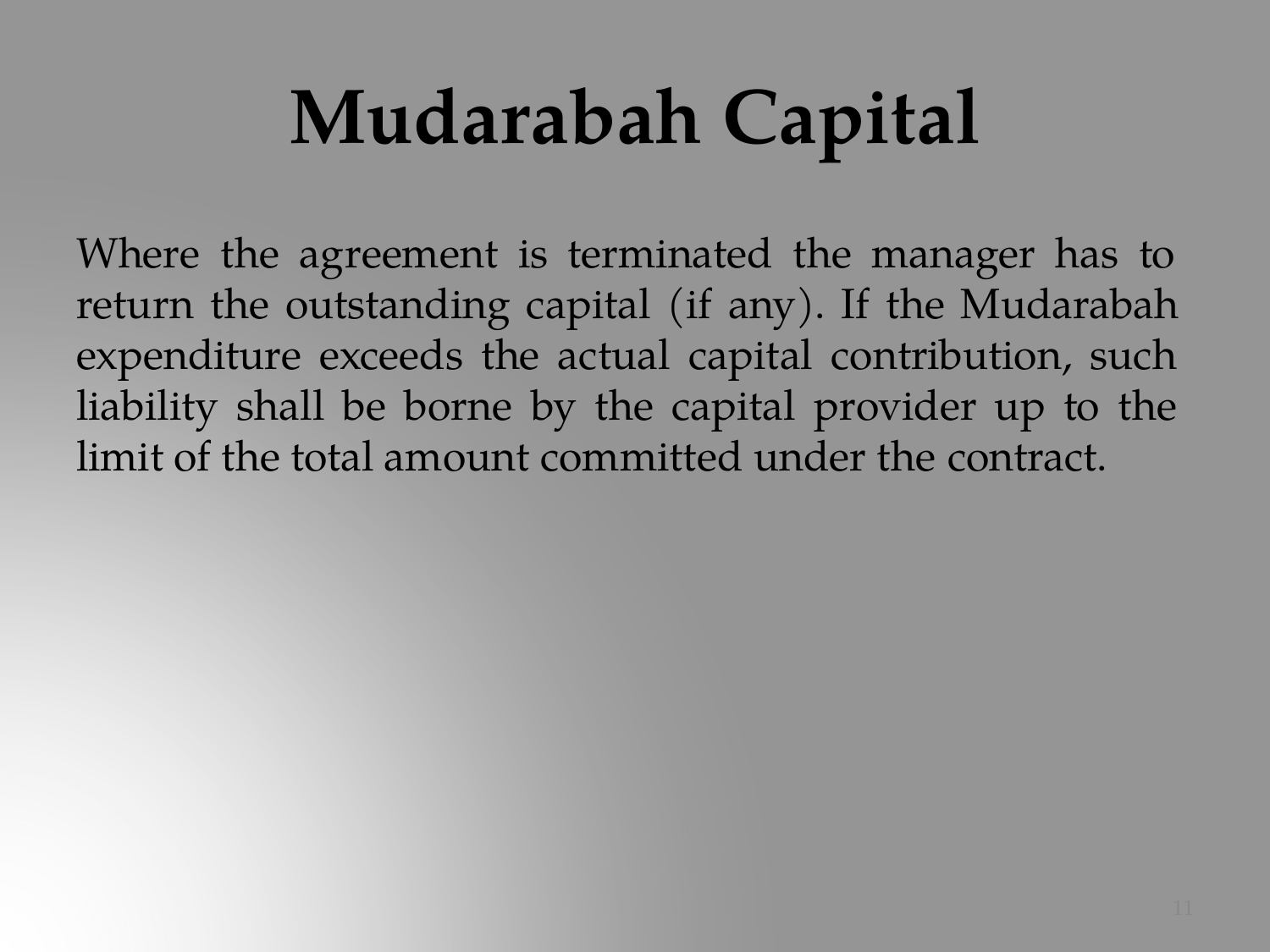

# Mudarabah Capital
Where the agreement is terminated the manager has to  return the outstanding capital (if any). If the Mudarabah  expenditure exceeds the actual capital contribution, such  liability shall be borne by the capital provider up to the  limit of the total amount committed under the contract.
11